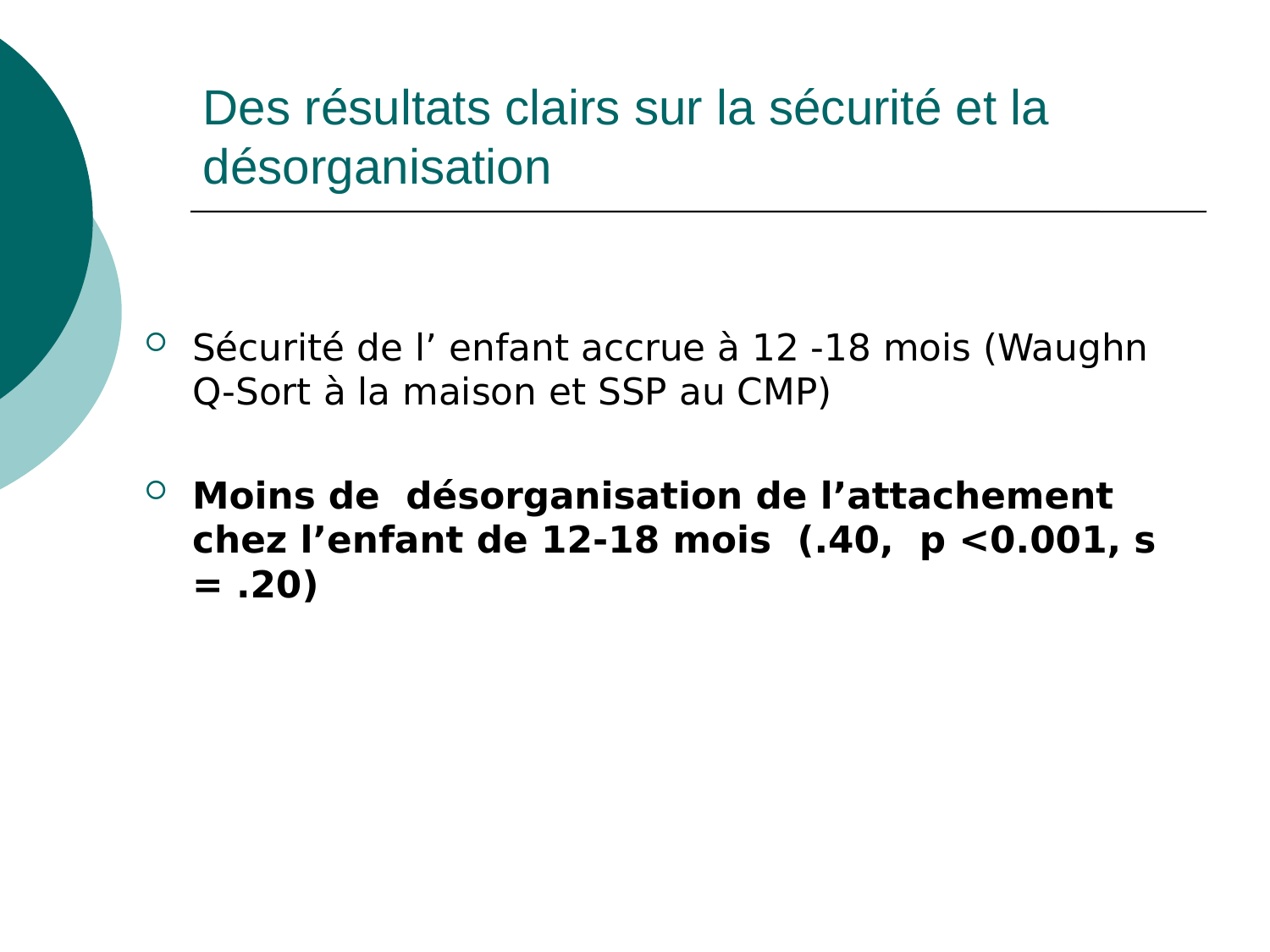

# Des résultats clairs sur la sécurité et la désorganisation
Sécurité de l’ enfant accrue à 12 -18 mois (Waughn Q-Sort à la maison et SSP au CMP)

Moins de  désorganisation de l’attachement chez l’enfant de 12-18 mois  (.40,  p <0.001, s = .20)